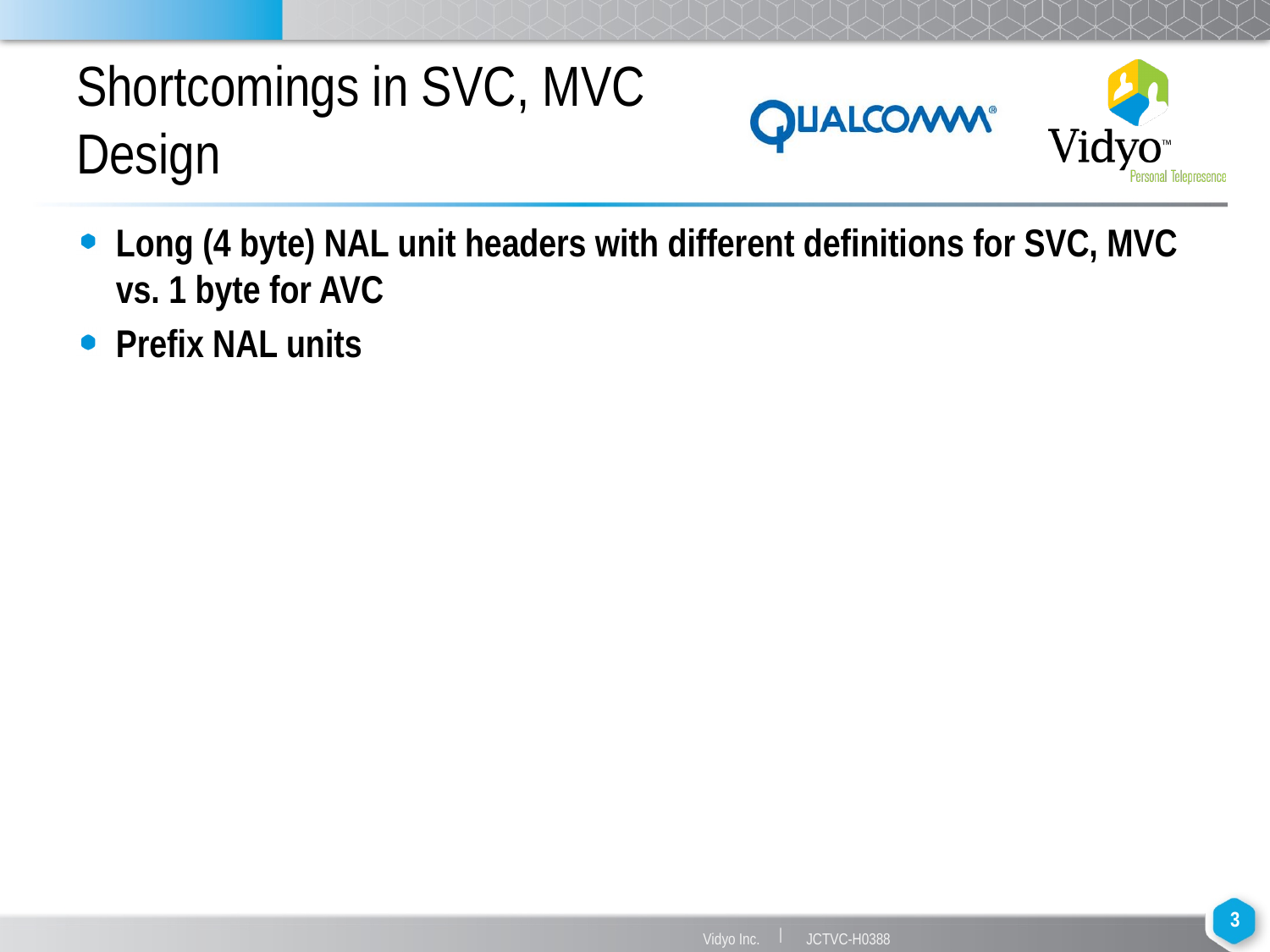

# Shortcomings in SVC, MVC Design
Long (4 byte) NAL unit headers with different definitions for SVC, MVC vs. 1 byte for AVC
Prefix NAL units

3